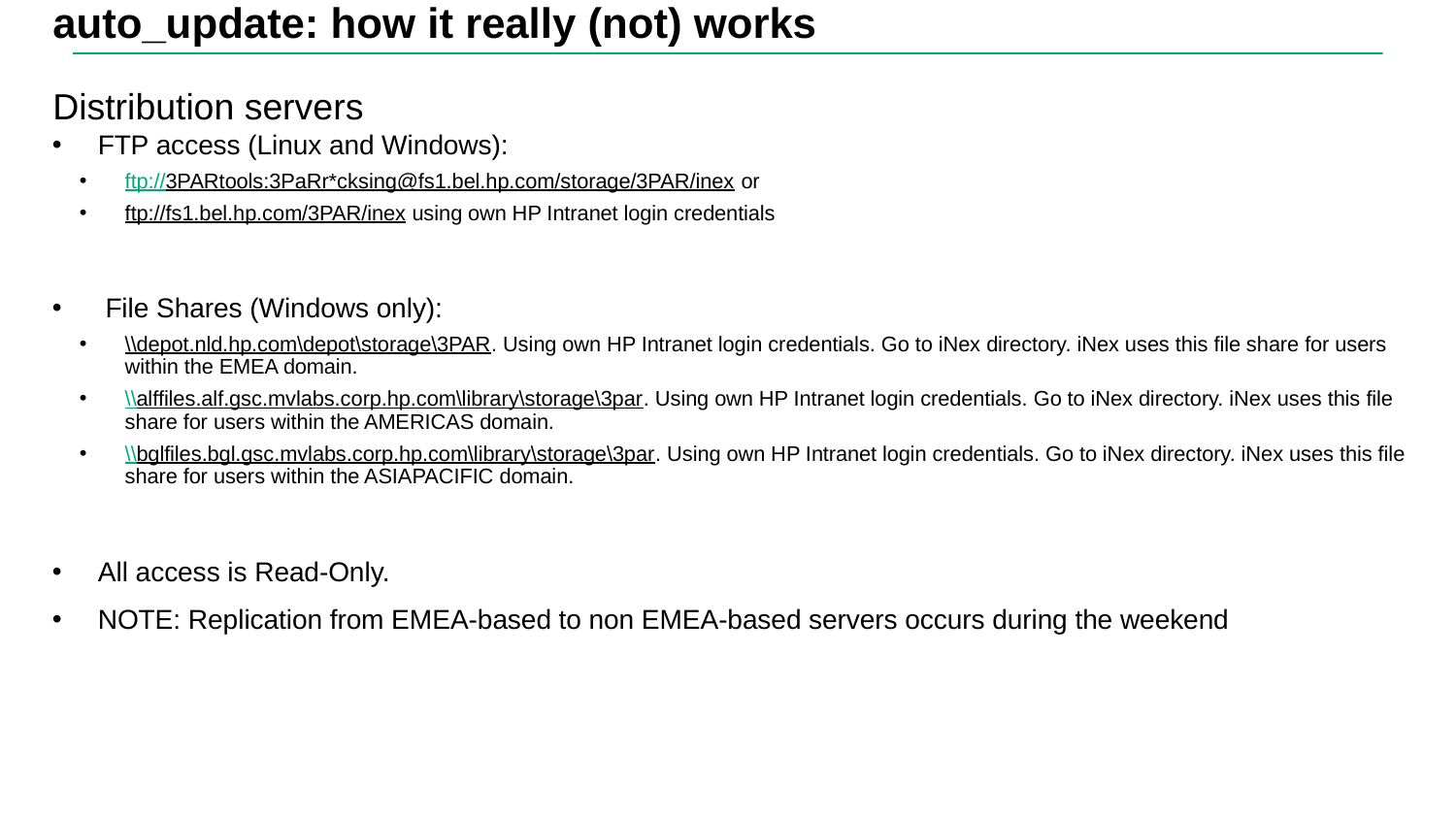

# auto_update: how it really (not) works
Distribution servers
FTP access (Linux and Windows):
ftp://3PARtools:3PaRr*cksing@fs1.bel.hp.com/storage/3PAR/inex or
ftp://fs1.bel.hp.com/3PAR/inex using own HP Intranet login credentials

 File Shares (Windows only):
\\depot.nld.hp.com\depot\storage\3PAR. Using own HP Intranet login credentials. Go to iNex directory. iNex uses this file share for users within the EMEA domain.
\\alffiles.alf.gsc.mvlabs.corp.hp.com\library\storage\3par. Using own HP Intranet login credentials. Go to iNex directory. iNex uses this file share for users within the AMERICAS domain.
\\bglfiles.bgl.gsc.mvlabs.corp.hp.com\library\storage\3par. Using own HP Intranet login credentials. Go to iNex directory. iNex uses this file share for users within the ASIAPACIFIC domain.

All access is Read-Only.
NOTE: Replication from EMEA-based to non EMEA-based servers occurs during the weekend